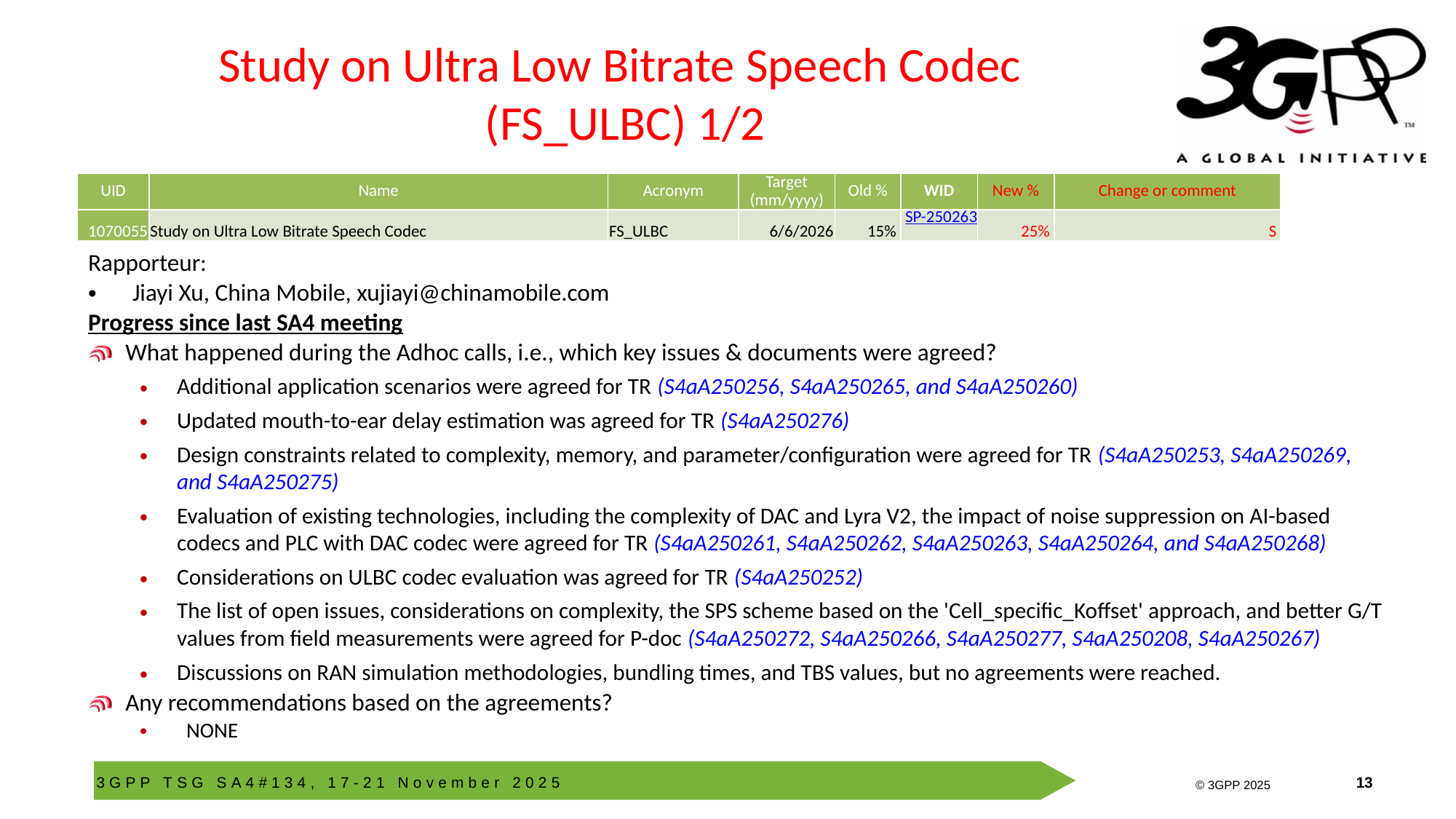

# Study on Ultra Low Bitrate Speech Codec (FS_ULBC) 1/2
| UID | Name | Acronym | Target (mm/yyyy) | Old % | WID | New % | Change or comment |
| --- | --- | --- | --- | --- | --- | --- | --- |
| 1070055 | Study on Ultra Low Bitrate Speech Codec | FS\_ULBC | 6/6/2026 | 15% | SP-250263 | 25% | S |
Rapporteur:
Jiayi Xu, China Mobile, xujiayi@chinamobile.com
Progress since last SA4 meeting
What happened during the Adhoc calls, i.e., which key issues & documents were agreed?
Additional application scenarios were agreed for TR (S4aA250256, S4aA250265, and S4aA250260)
Updated mouth-to-ear delay estimation was agreed for TR (S4aA250276)
Design constraints related to complexity, memory, and parameter/configuration were agreed for TR (S4aA250253, S4aA250269, and S4aA250275)
Evaluation of existing technologies, including the complexity of DAC and Lyra V2, the impact of noise suppression on AI-based codecs and PLC with DAC codec were agreed for TR (S4aA250261, S4aA250262, S4aA250263, S4aA250264, and S4aA250268)
Considerations on ULBC codec evaluation was agreed for TR (S4aA250252)
The list of open issues, considerations on complexity, the SPS scheme based on the 'Cell_specific_Koffset' approach, and better G/T values from field measurements were agreed for P-doc (S4aA250272, S4aA250266, S4aA250277, S4aA250208, S4aA250267)
Discussions on RAN simulation methodologies, bundling times, and TBS values, but no agreements were reached.
Any recommendations based on the agreements?
  NONE